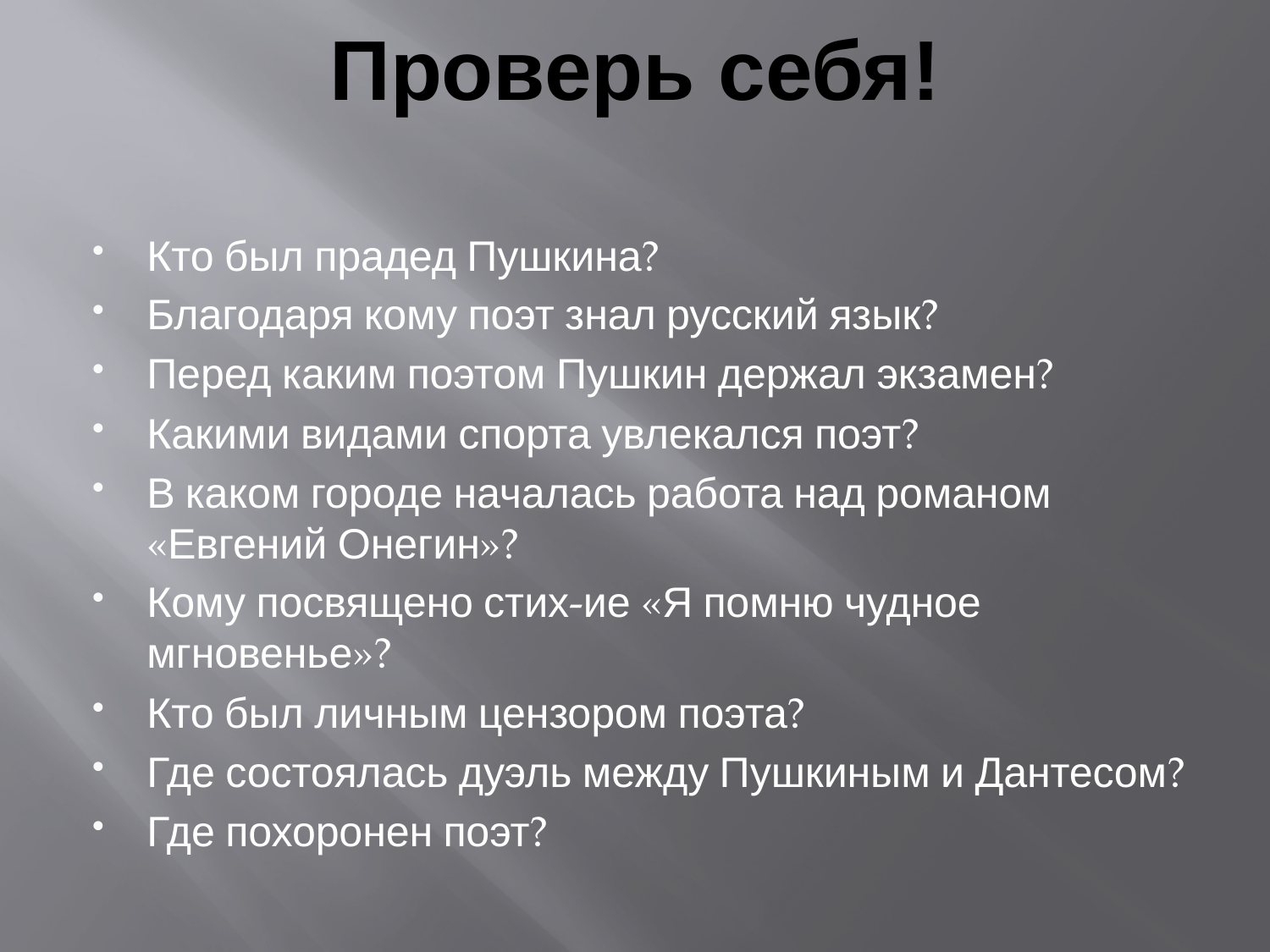

# Проверь себя!
Кто был прадед Пушкина?
Благодаря кому поэт знал русский язык?
Перед каким поэтом Пушкин держал экзамен?
Какими видами спорта увлекался поэт?
В каком городе началась работа над романом «Евгений Онегин»?
Кому посвящено стих-ие «Я помню чудное мгновенье»?
Кто был личным цензором поэта?
Где состоялась дуэль между Пушкиным и Дантесом?
Где похоронен поэт?